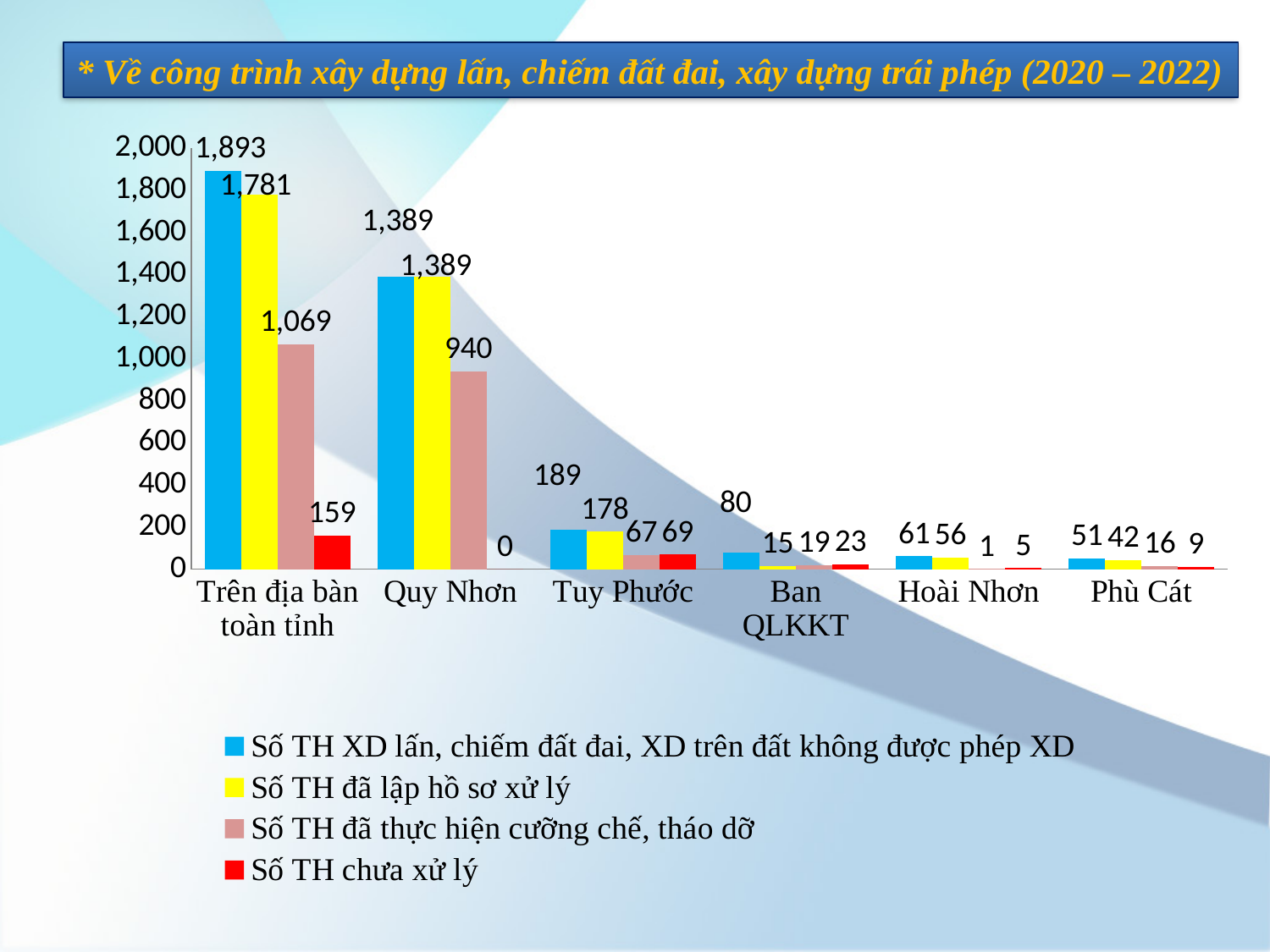

* Về công trình xây dựng lấn, chiếm đất đai, xây dựng trái phép (2020 – 2022)

### Chart

| Category | Số TH XD lấn, chiếm đất đai, XD trên đất không được phép XD | Số TH đã lập hồ sơ xử lý | Số TH đã thực hiện cưỡng chế, tháo dỡ | Số TH chưa xử lý |
|---|---|---|---|---|
| Trên địa bàn toàn tỉnh | 1893.0 | 1781.0 | 1069.0 | 159.0 |
| Quy Nhơn | 1389.0 | 1389.0 | 940.0 | 0.0 |
| Tuy Phước | 189.0 | 178.0 | 67.0 | 69.0 |
| Ban QLKKT | 80.0 | 15.0 | 19.0 | 23.0 |
| Hoài Nhơn | 61.0 | 56.0 | 1.0 | 5.0 |
| Phù Cát | 51.0 | 42.0 | 16.0 | 9.0 |